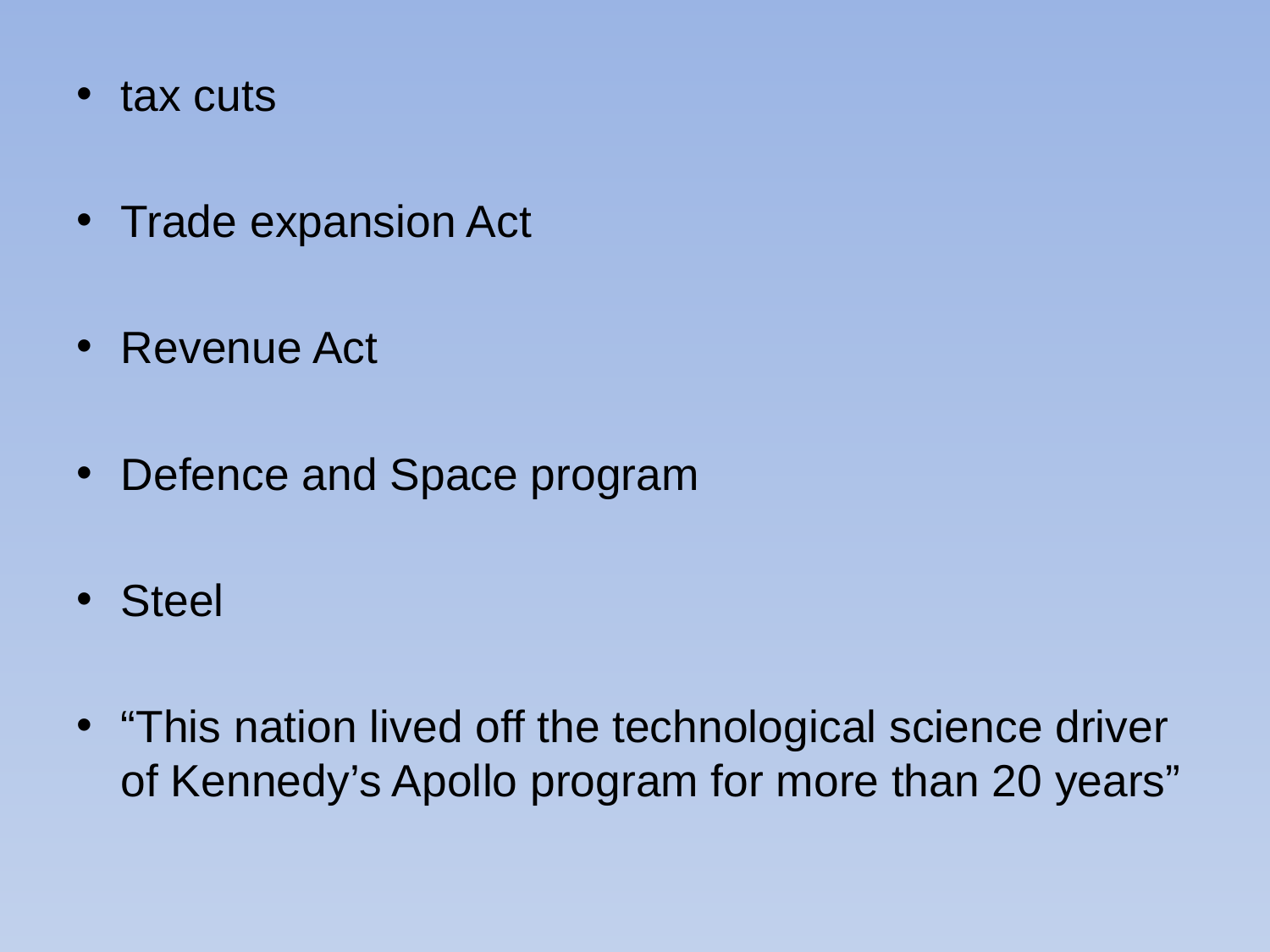

tax cuts

Trade expansion Act

Revenue Act

Defence and Space program

Steel

“This nation lived off the technological science driver of Kennedy’s Apollo program for more than 20 years”